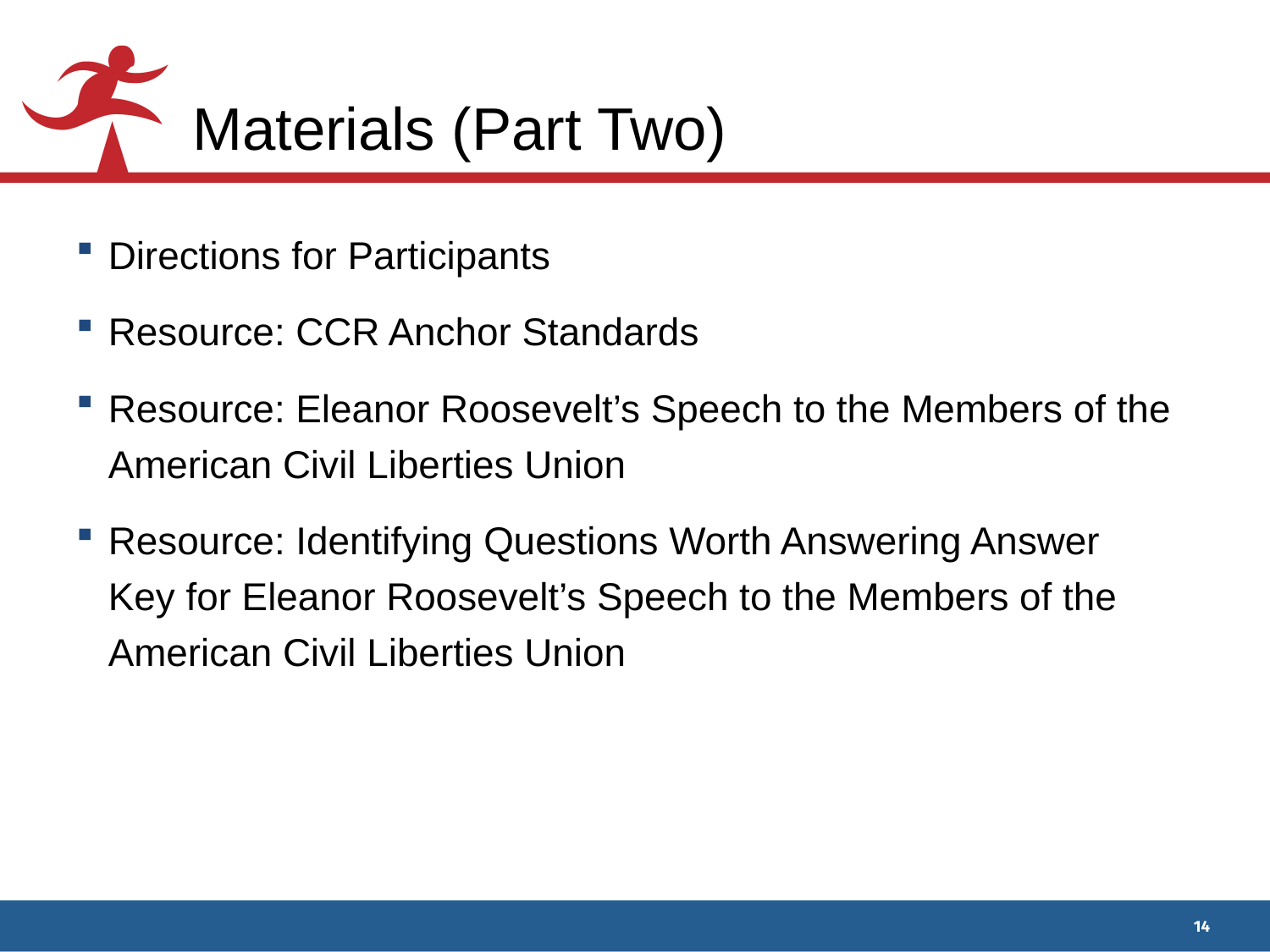

# Materials (Part Two)
Directions for Participants
Resource: CCR Anchor Standards
Resource: Eleanor Roosevelt’s Speech to the Members of the American Civil Liberties Union
Resource: Identifying Questions Worth Answering Answer Key for Eleanor Roosevelt’s Speech to the Members of the American Civil Liberties Union